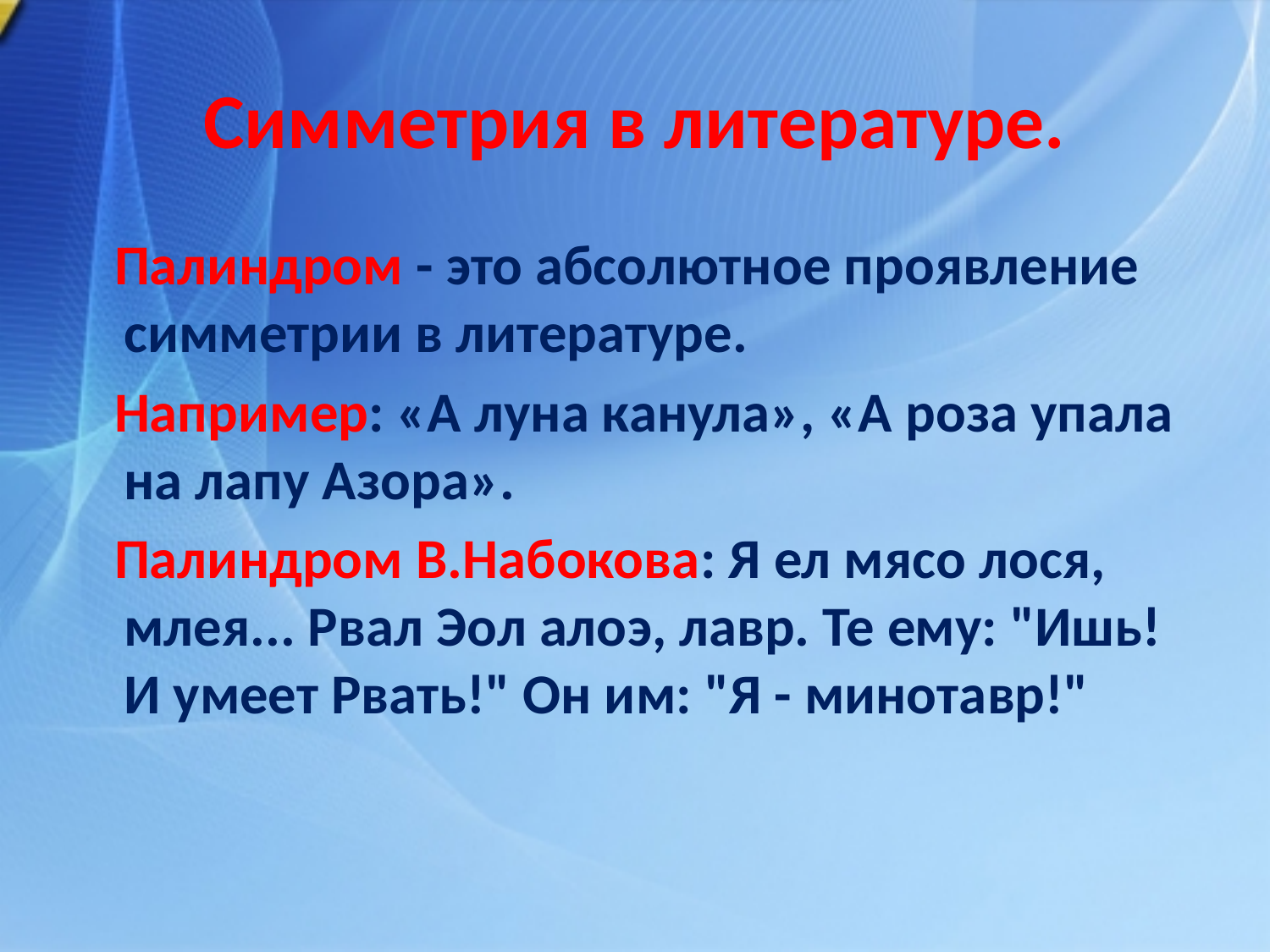

# Симметрия в литературе.
   Палиндром - это абсолютное проявление симметрии в литературе.
   Например: «А луна канула», «А роза упала на лапу Азора».
   Палиндром В.Набокова: Я ел мясо лося, млея... Рвал Эол алоэ, лавр. Те ему: "Ишь! И умеет Рвать!" Он им: "Я - минотавр!"